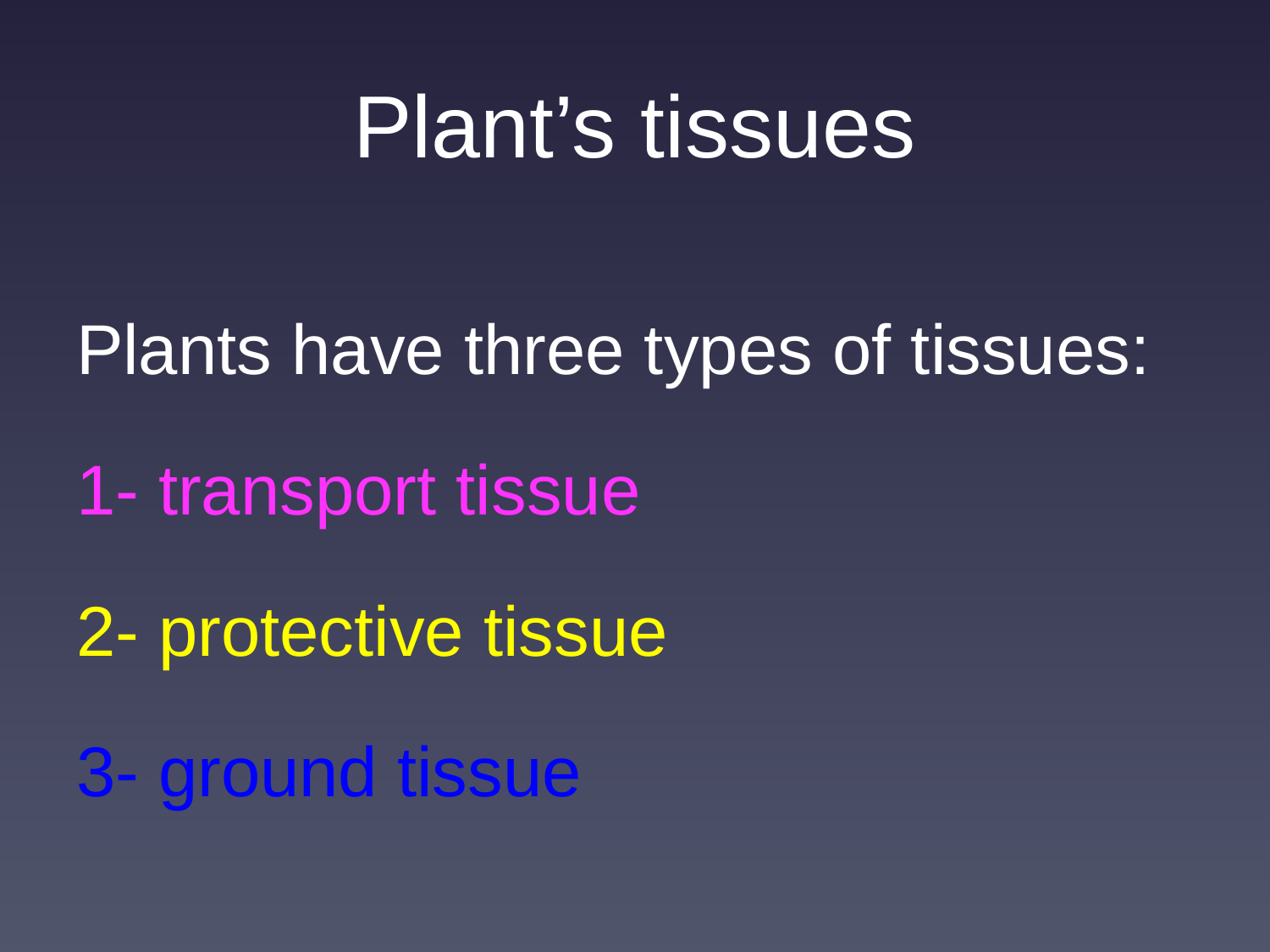

# Plant’s tissues
Plants have three types of tissues:
1- transport tissue
2- protective tissue
3- ground tissue